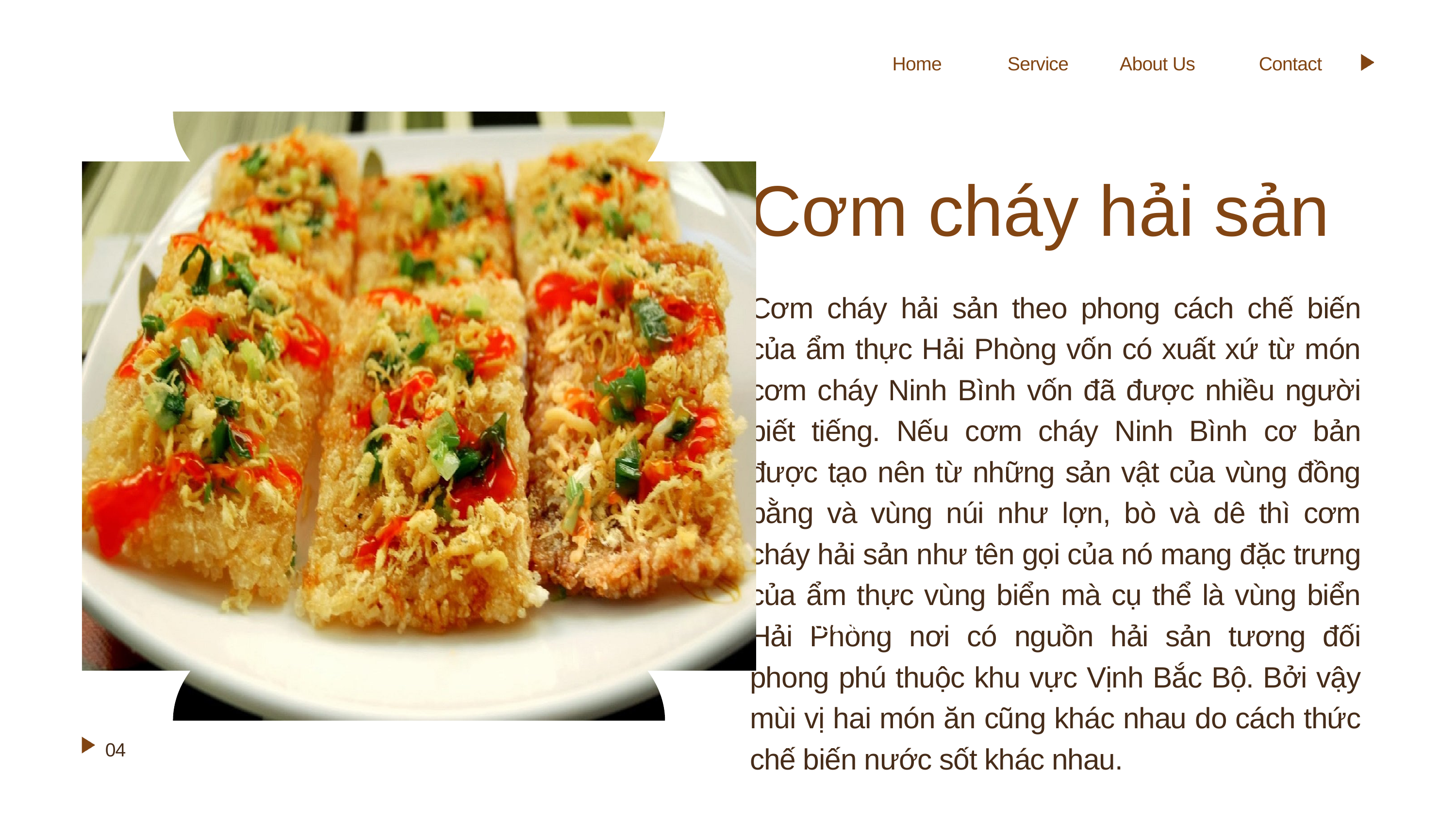

Home
About Us
Service
Contact

Cơm cháy hải sản
Cơm cháy hải sản theo phong cách chế biến của ẩm thực Hải Phòng vốn có xuất xứ từ món cơm cháy Ninh Bình vốn đã được nhiều người biết tiếng. Nếu cơm cháy Ninh Bình cơ bản được tạo nên từ những sản vật của vùng đồng bằng và vùng núi như lợn, bò và dê thì cơm cháy hải sản như tên gọi của nó mang đặc trưng của ẩm thực vùng biển mà cụ thể là vùng biển Hải Phòng nơi có nguồn hải sản tương đối phong phú thuộc khu vực Vịnh Bắc Bộ. Bởi vậy mùi vị hai món ăn cũng khác nhau do cách thức chế biến nước sốt khác nhau.
Read More
04